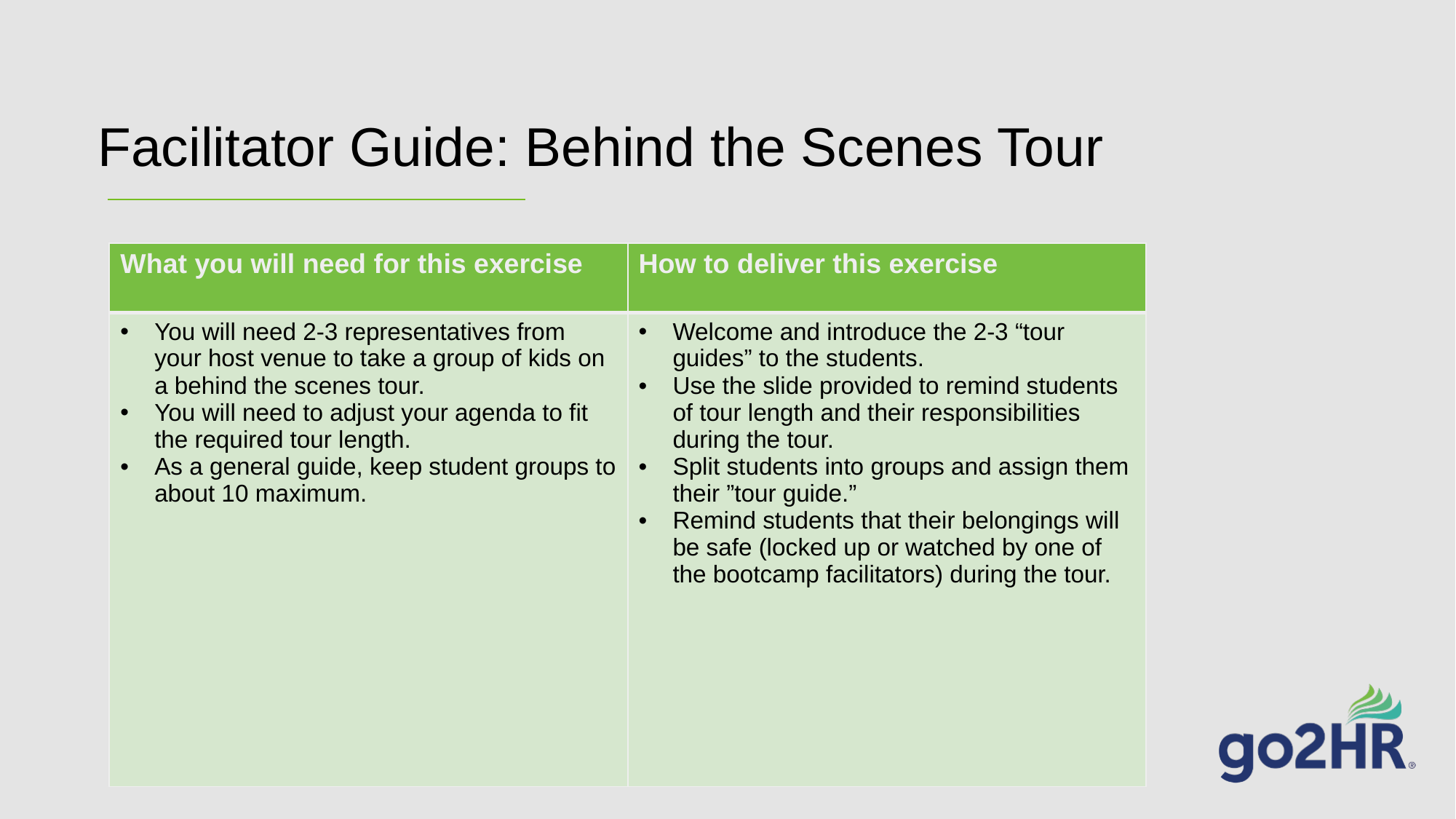

# Facilitator Guide: Behind the Scenes Tour
| What you will need for this exercise | How to deliver this exercise |
| --- | --- |
| You will need 2-3 representatives from your host venue to take a group of kids on a behind the scenes tour. You will need to adjust your agenda to fit the required tour length. As a general guide, keep student groups to about 10 maximum. | Welcome and introduce the 2-3 “tour guides” to the students. Use the slide provided to remind students of tour length and their responsibilities during the tour. Split students into groups and assign them their ”tour guide.” Remind students that their belongings will be safe (locked up or watched by one of the bootcamp facilitators) during the tour. |